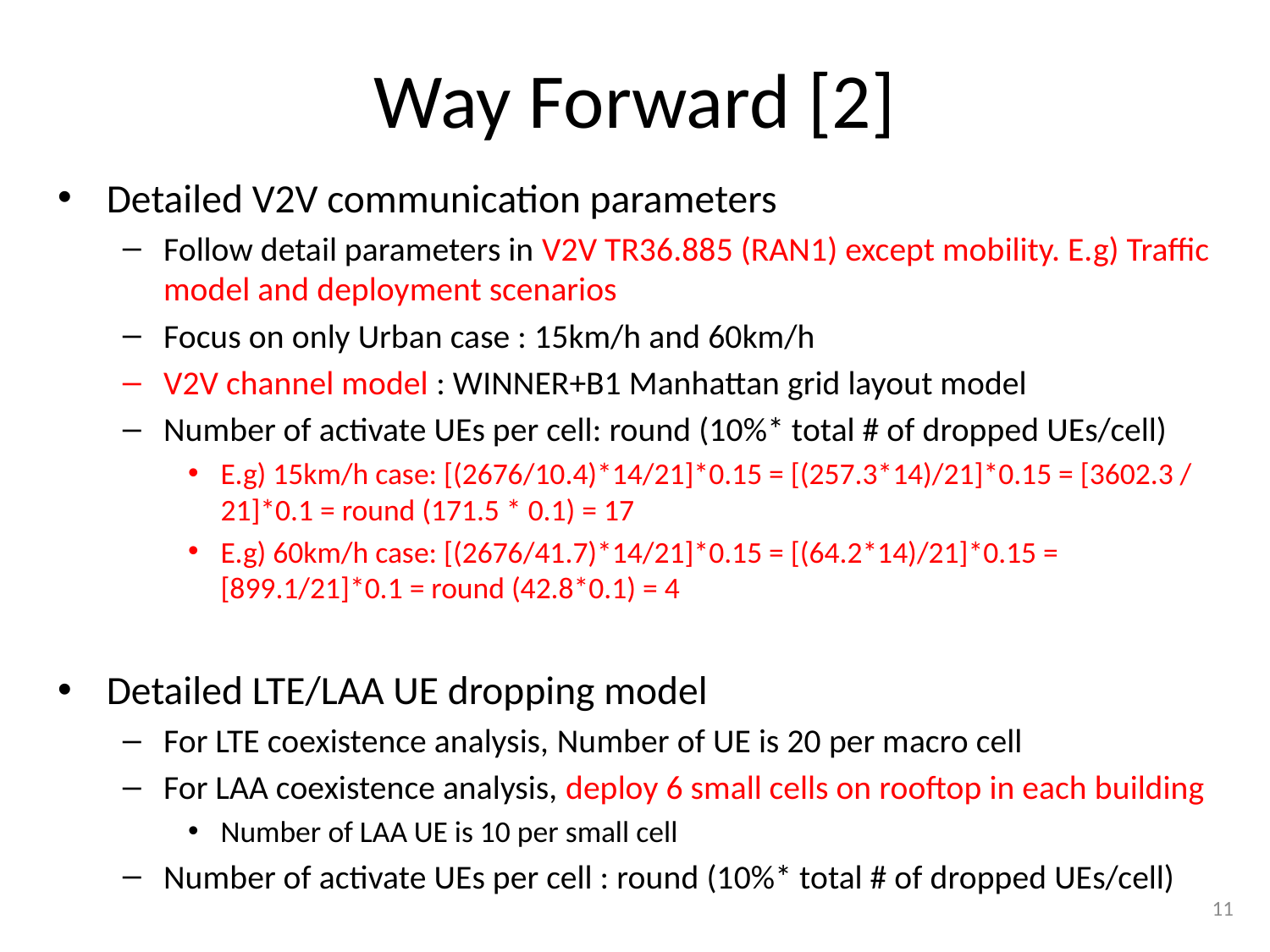

# Way Forward [2]
Detailed V2V communication parameters
Follow detail parameters in V2V TR36.885 (RAN1) except mobility. E.g) Traffic model and deployment scenarios
Focus on only Urban case : 15km/h and 60km/h
V2V channel model : WINNER+B1 Manhattan grid layout model
Number of activate UEs per cell: round (10%* total # of dropped UEs/cell)
E.g) 15km/h case: [(2676/10.4)*14/21]*0.15 = [(257.3*14)/21]*0.15 = [3602.3 / 21]*0.1 = round (171.5 * 0.1) = 17
E.g) 60km/h case: [(2676/41.7)*14/21]*0.15 = [(64.2*14)/21]*0.15 = [899.1/21]*0.1 = round (42.8*0.1) = 4

Detailed LTE/LAA UE dropping model
For LTE coexistence analysis, Number of UE is 20 per macro cell
For LAA coexistence analysis, deploy 6 small cells on rooftop in each building
Number of LAA UE is 10 per small cell
Number of activate UEs per cell : round (10%* total # of dropped UEs/cell)
11